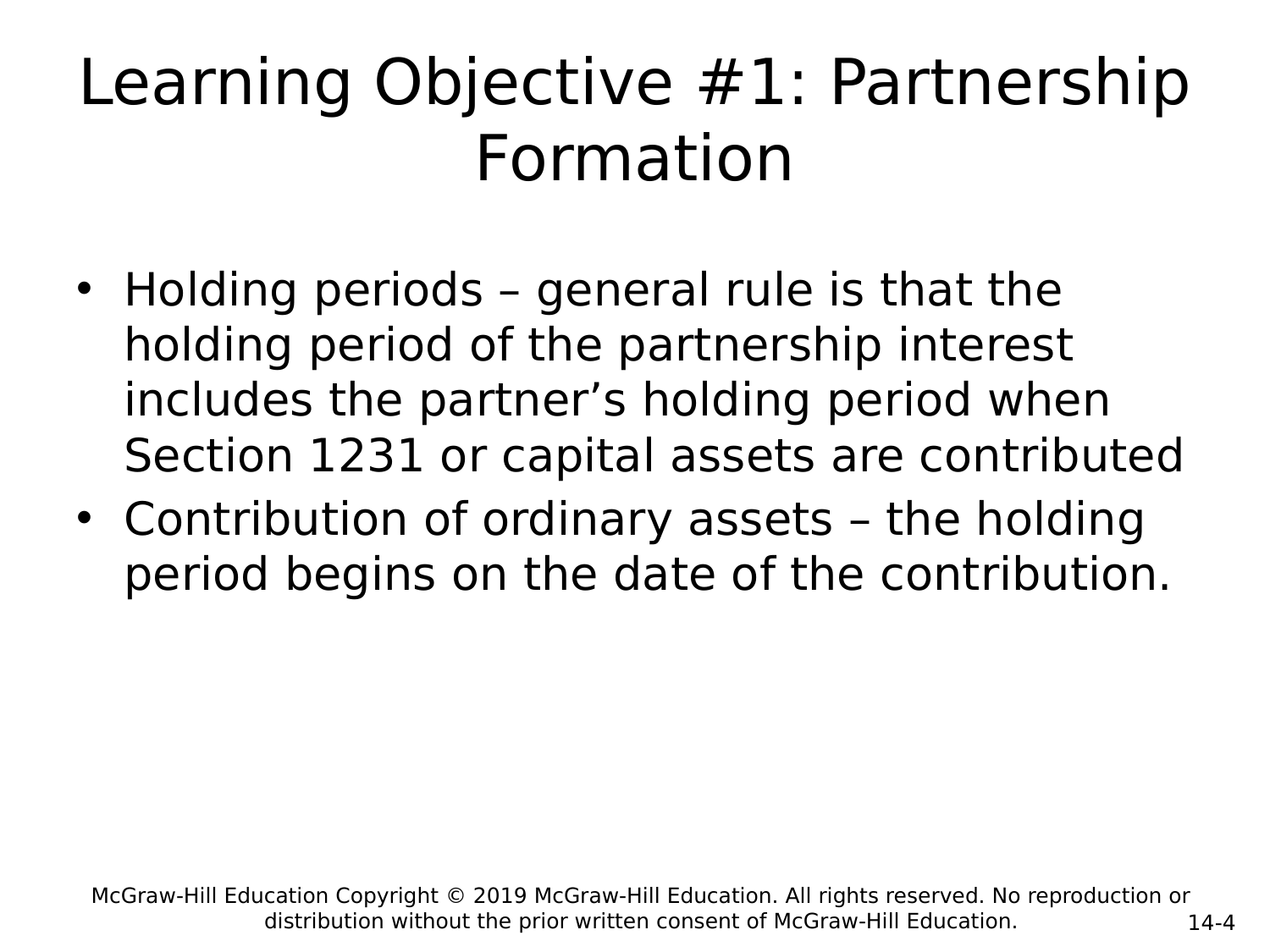

# Learning Objective #1: Partnership Formation
Holding periods – general rule is that the holding period of the partnership interest includes the partner’s holding period when Section 1231 or capital assets are contributed
Contribution of ordinary assets – the holding period begins on the date of the contribution.
McGraw-Hill Education Copyright © 2019 McGraw-Hill Education. All rights reserved. No reproduction or distribution without the prior written consent of McGraw-Hill Education.
14-4